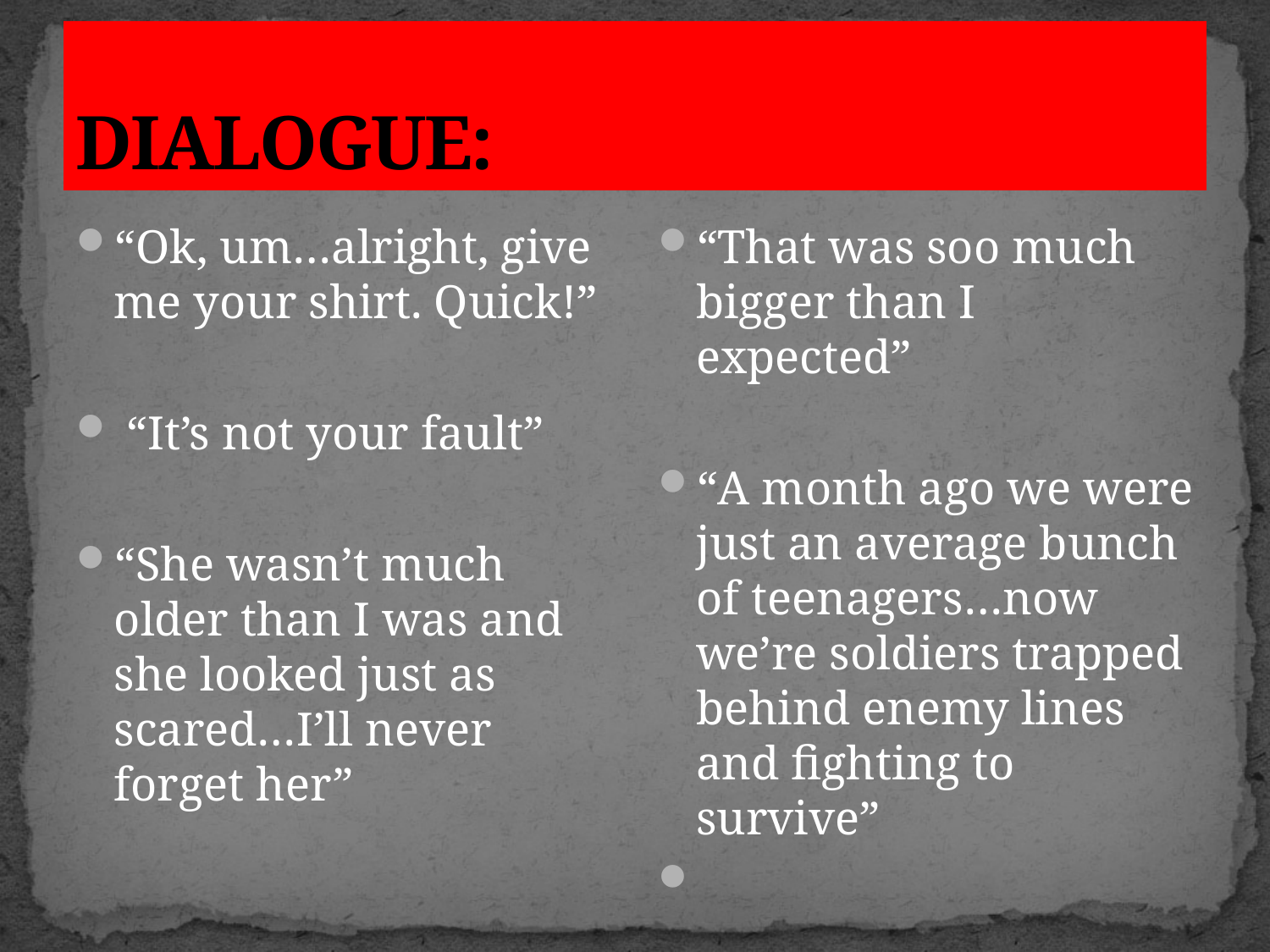

# DIALOGUE:
“Ok, um…alright, give me your shirt. Quick!”

 “It’s not your fault”

“She wasn’t much older than I was and she looked just as scared…I’ll never forget her”

“That was soo much bigger than I expected”

“A month ago we were just an average bunch of teenagers…now we’re soldiers trapped behind enemy lines and fighting to survive”